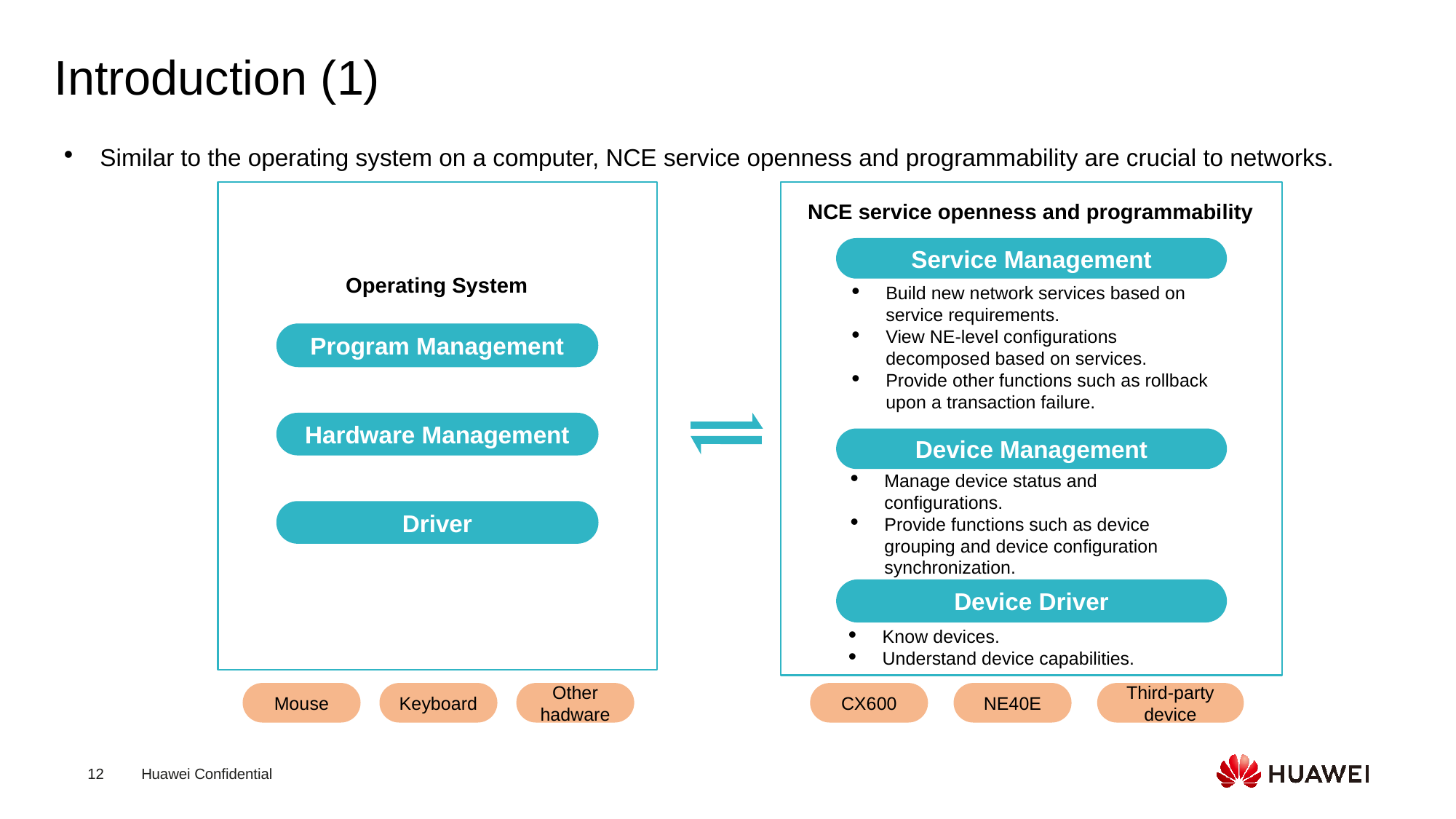

# Introduction (1)
Similar to the operating system on a computer, NCE service openness and programmability are crucial to networks.

Program Management
Hardware Management
Driver

NCE service openness and programmability
Service Management
Operating System
Build new network services based on service requirements.
View NE-level configurations decomposed based on services.
Provide other functions such as rollback upon a transaction failure.
Device Management
Manage device status and configurations.
Provide functions such as device grouping and device configuration synchronization.
Device Driver
Know devices.
Understand device capabilities.
Mouse
Keyboard
Other
hadware
CX600
NE40E
Third-party device